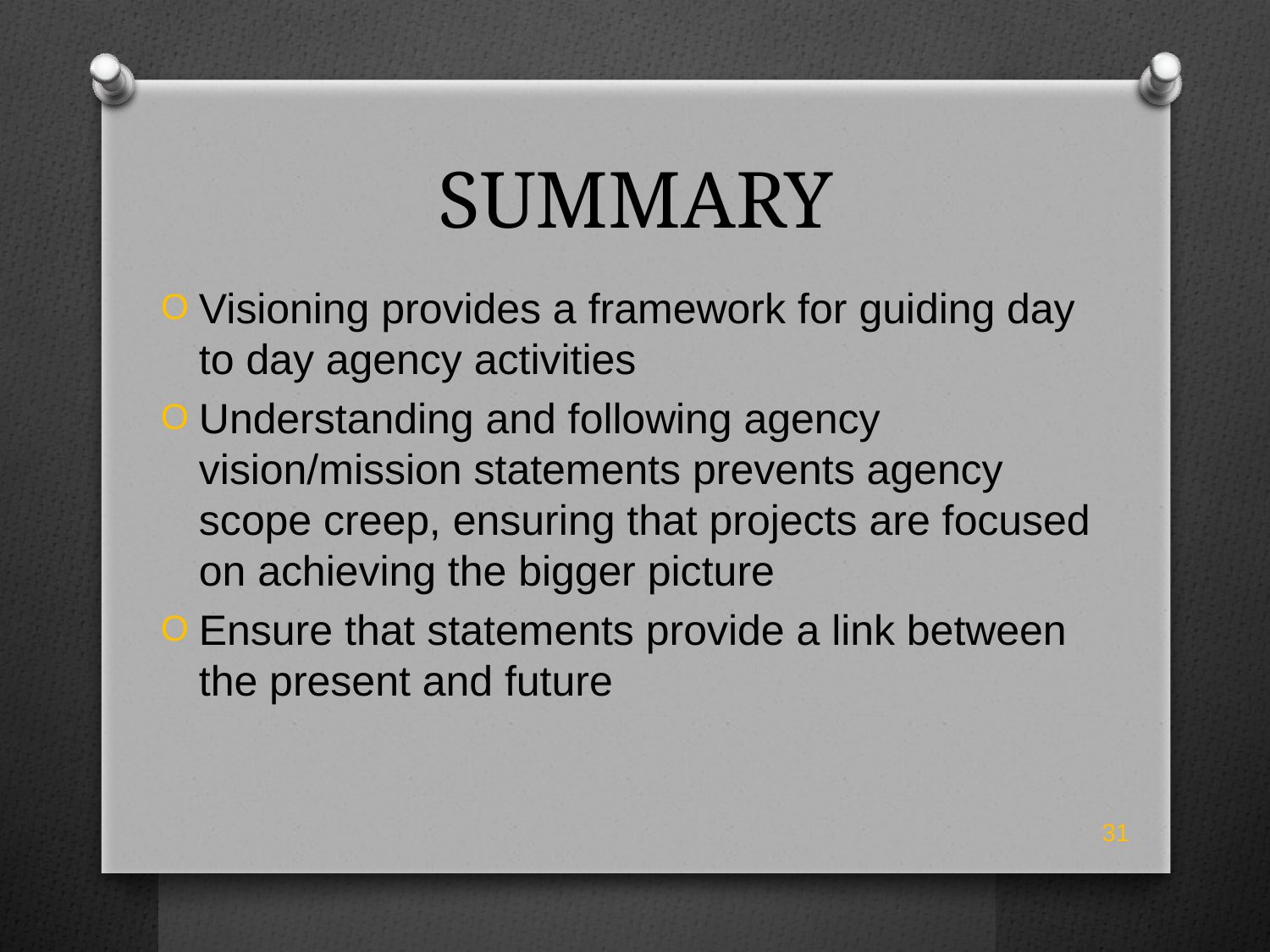

# SUMMARY
Visioning provides a framework for guiding day to day agency activities
Understanding and following agency vision/mission statements prevents agency scope creep, ensuring that projects are focused on achieving the bigger picture
Ensure that statements provide a link between the present and future
31